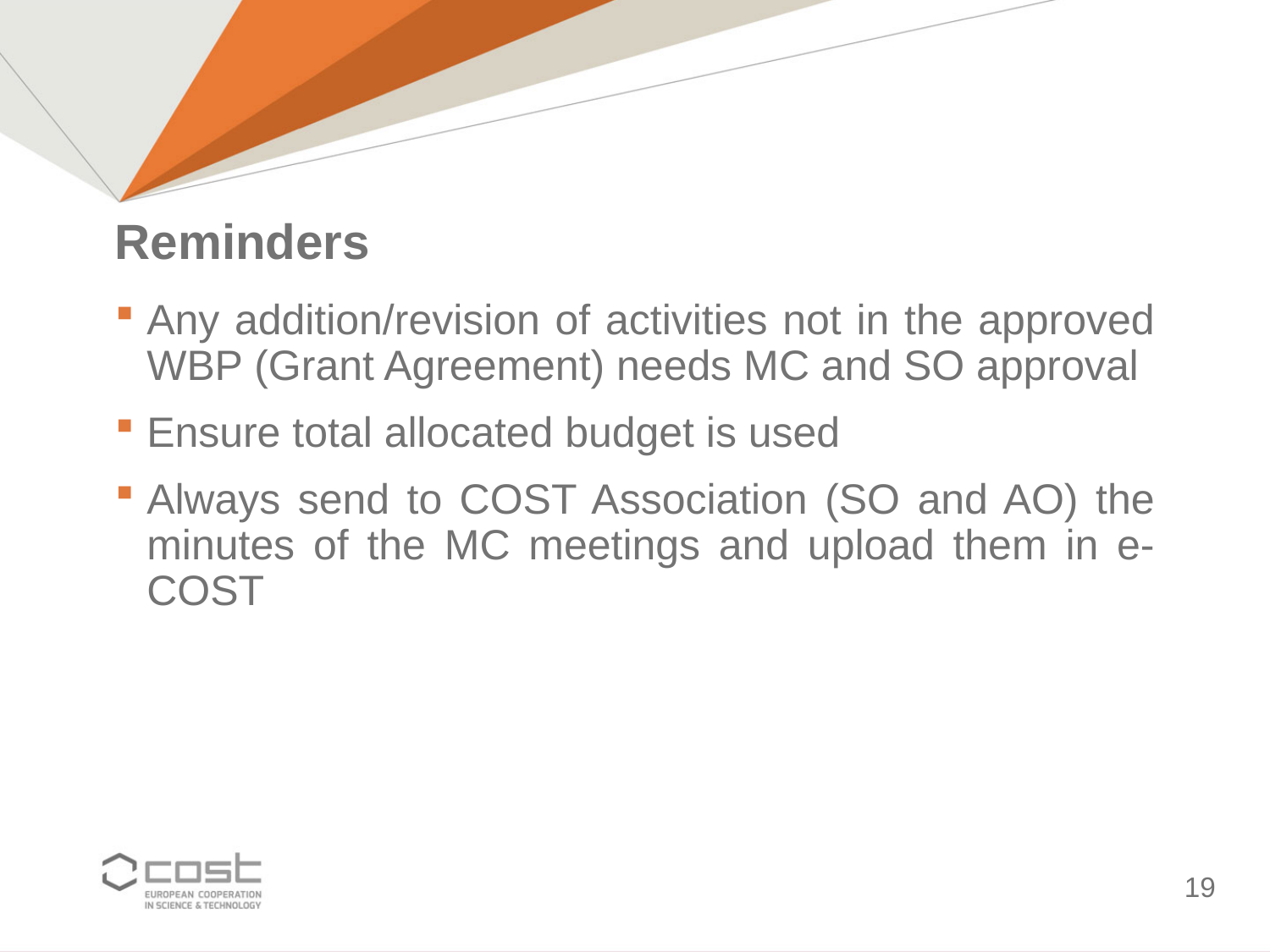

# Reminders
Any addition/revision of activities not in the approved WBP (Grant Agreement) needs MC and SO approval
Ensure total allocated budget is used
Always send to COST Association (SO and AO) the minutes of the MC meetings and upload them in e-COST